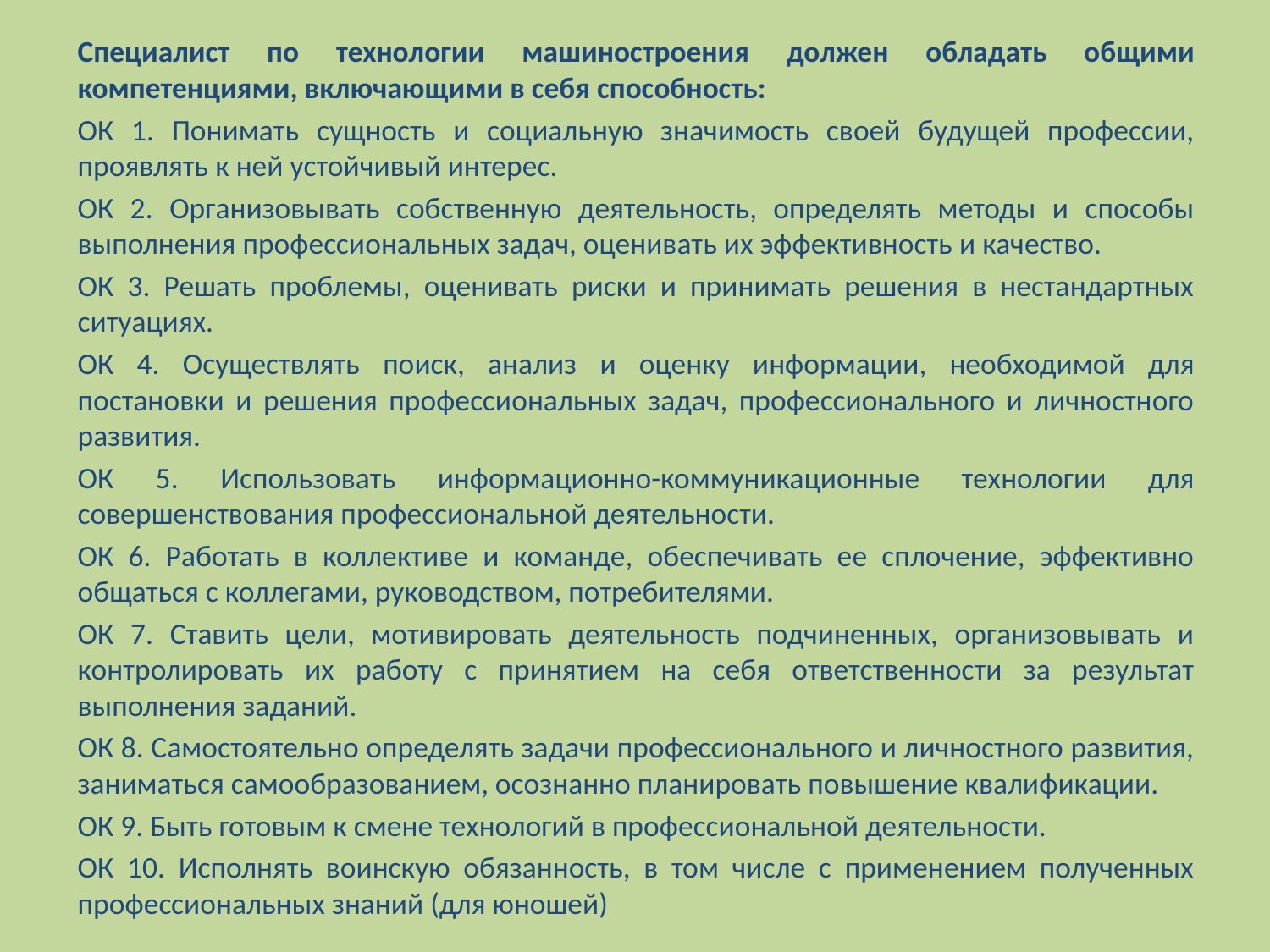

Специалист по технологии машиностроения должен обладать общими компетенциями, включающими в себя способность:
ОК 1. Понимать сущность и социальную значимость своей будущей профессии, проявлять к ней устойчивый интерес.
ОК 2. Организовывать собственную деятельность, определять методы и способы выполнения профессиональных задач, оценивать их эффективность и качество.
ОК 3. Решать проблемы, оценивать риски и принимать решения в нестандартных ситуациях.
ОК 4. Осуществлять поиск, анализ и оценку информации, необходимой для постановки и решения профессиональных задач, профессионального и личностного развития.
ОК 5. Использовать информационно-коммуникационные технологии для совершенствования профессиональной деятельности.
ОК 6. Работать в коллективе и команде, обеспечивать ее сплочение, эффективно общаться с коллегами, руководством, потребителями.
ОК 7. Ставить цели, мотивировать деятельность подчиненных, организовывать и контролировать их работу с принятием на себя ответственности за результат выполнения заданий.
ОК 8. Самостоятельно определять задачи профессионального и личностного развития, заниматься самообразованием, осознанно планировать повышение квалификации.
ОК 9. Быть готовым к смене технологий в профессиональной деятельности.
ОК 10. Исполнять воинскую обязанность, в том числе с применением полученных профессиональных знаний (для юношей)